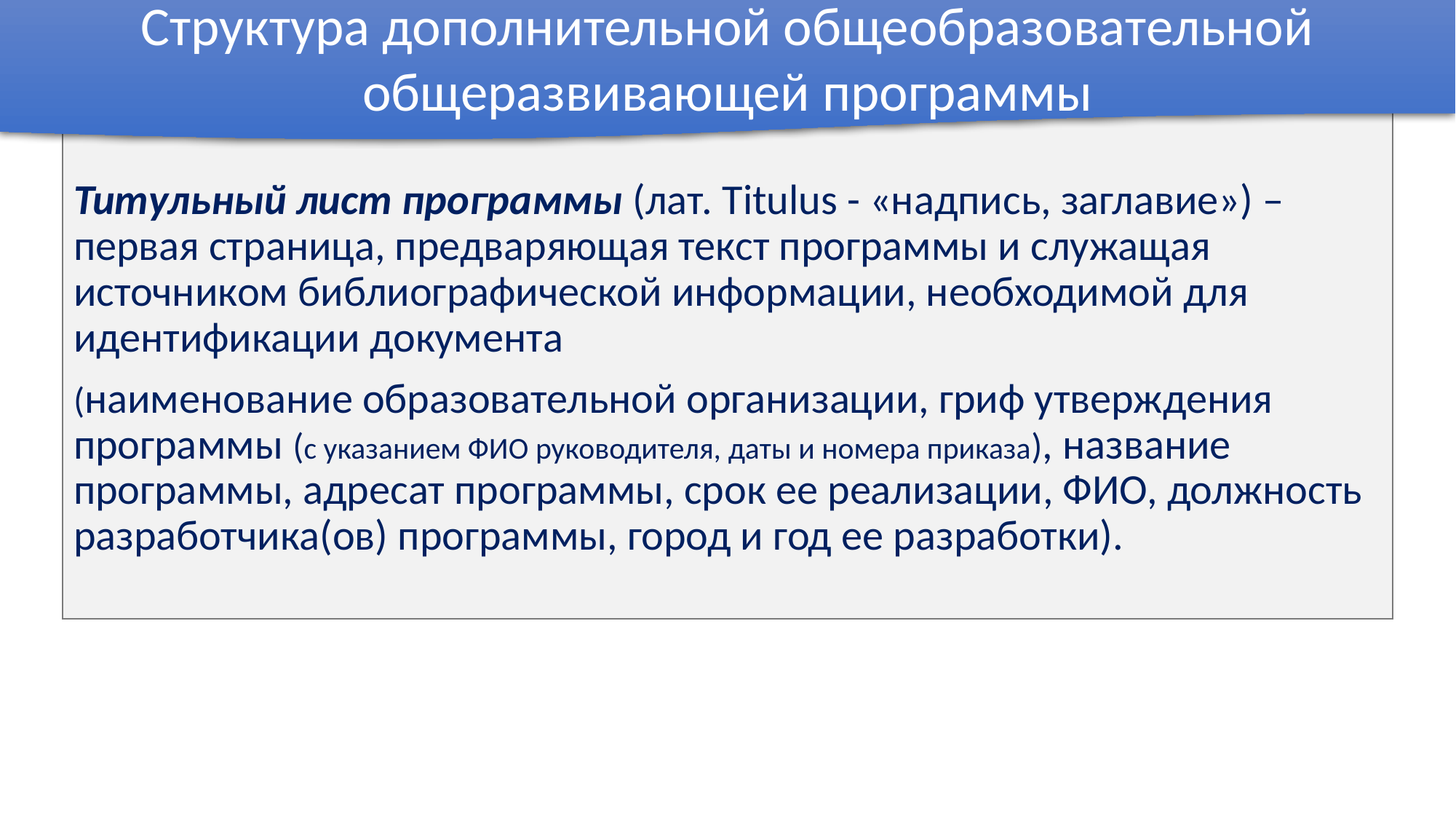

Структура дополнительной общеобразовательной общеразвивающей программы

Титульный лист программы (лат. Titulus - «надпись, заглавие») – первая страница, предваряющая текст программы и служащая источником библиографической информации, необходимой для идентификации документа
(наименование образовательной организации, гриф утверждения программы (с указанием ФИО руководителя, даты и номера приказа), название программы, адресат программы, срок ее реализации, ФИО, должность разработчика(ов) программы, город и год ее разработки).